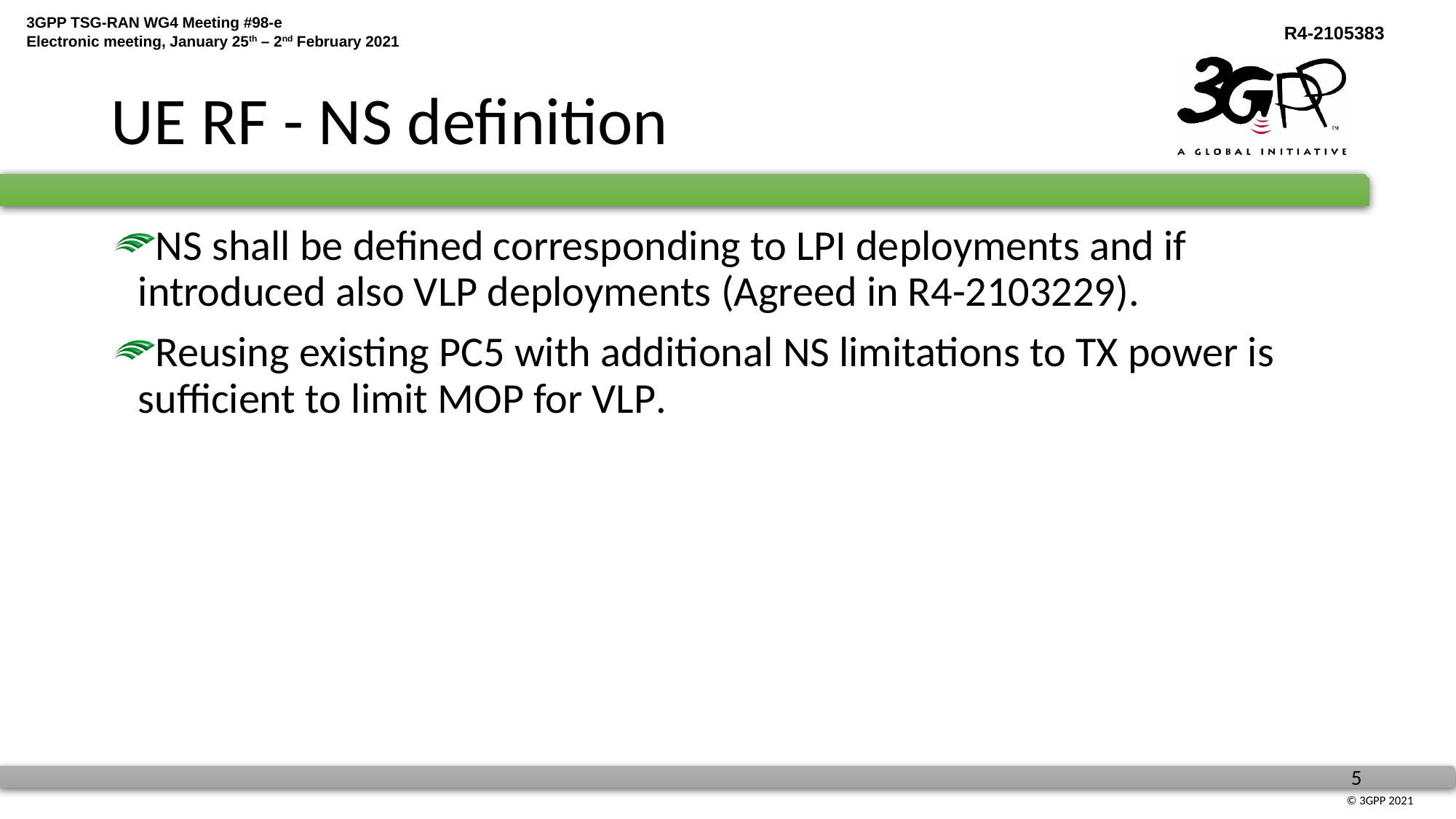

# UE RF - NS definition
NS shall be defined corresponding to LPI deployments and if introduced also VLP deployments (Agreed in R4-2103229).
Reusing existing PC5 with additional NS limitations to TX power is sufficient to limit MOP for VLP.